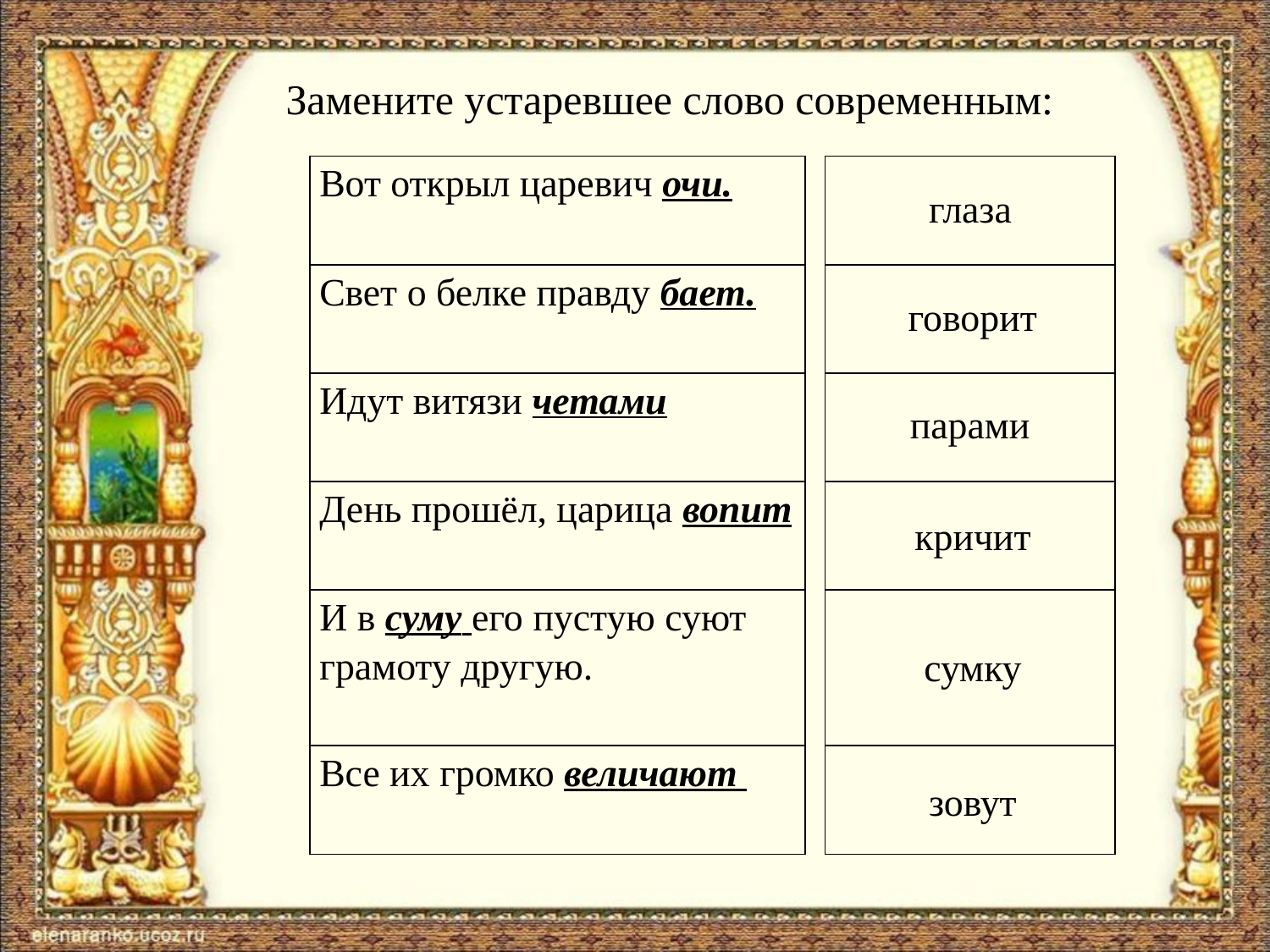

Замените устаревшее слово современным:
|  |
| --- |
|  |
|  |
|  |
|  |
|  |
| Вот открыл царевич очи. |
| --- |
| Свет о белке правду бает. |
| Идут витязи четами |
| День прошёл, царица вопит |
| И в суму его пустую суют грамоту другую. |
| Все их громко величают |
глаза
говорит
парами

кричит
сумку
зовут